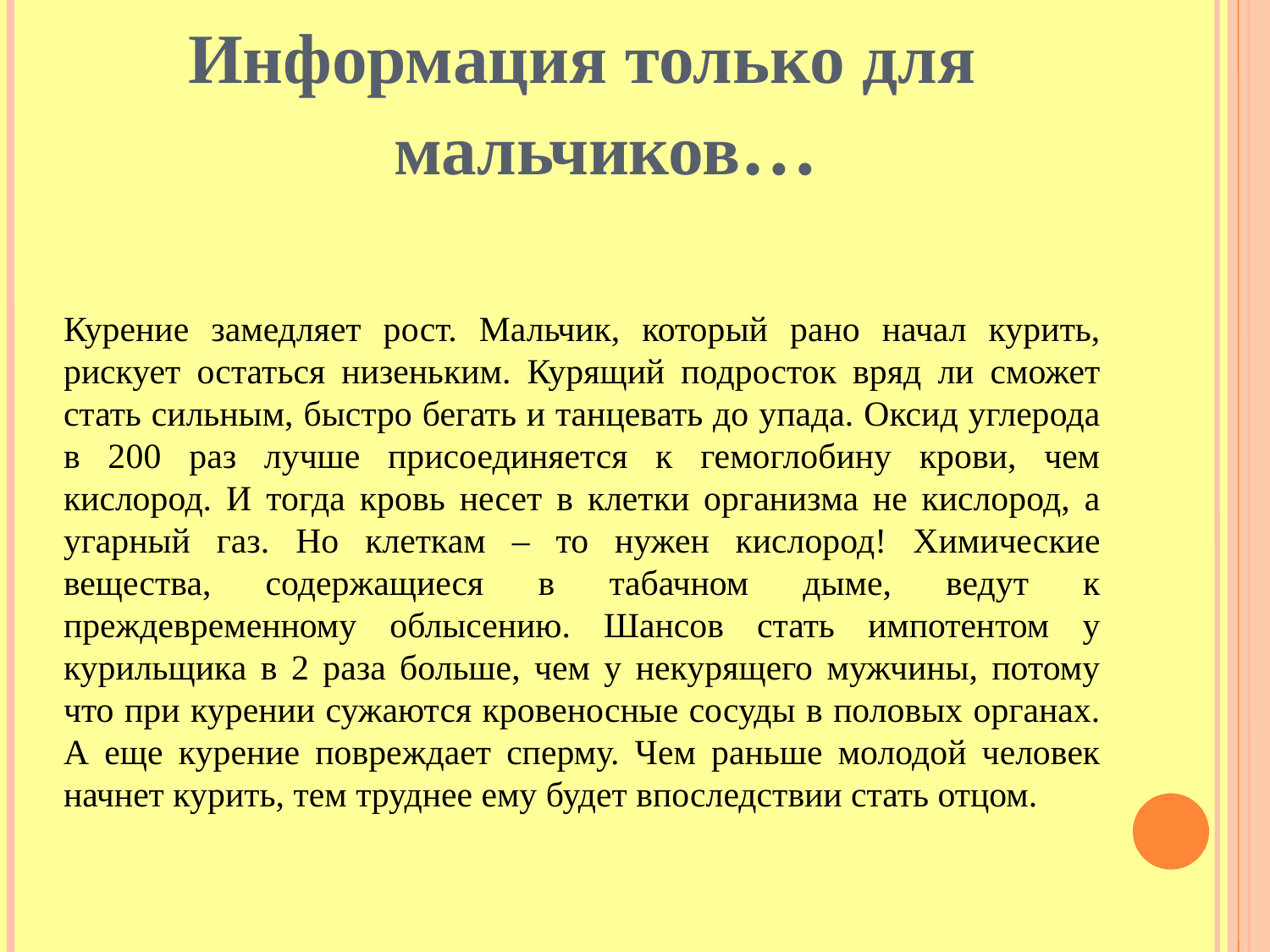

Информация только для мальчиков…
Курение замедляет рост. Мальчик, который рано начал курить, рискует остаться низеньким. Курящий подросток вряд ли сможет стать сильным, быстро бегать и танцевать до упада. Оксид углерода в 200 раз лучше присоединяется к гемоглобину крови, чем кислород. И тогда кровь несет в клетки организма не кислород, а угарный газ. Но клеткам – то нужен кислород! Химические вещества, содержащиеся в табачном дыме, ведут к преждевременному облысению. Шансов стать импотентом у курильщика в 2 раза больше, чем у некурящего мужчины, потому что при курении сужаются кровеносные сосуды в половых органах. А еще курение повреждает сперму. Чем раньше молодой человек начнет курить, тем труднее ему будет впоследствии стать отцом.